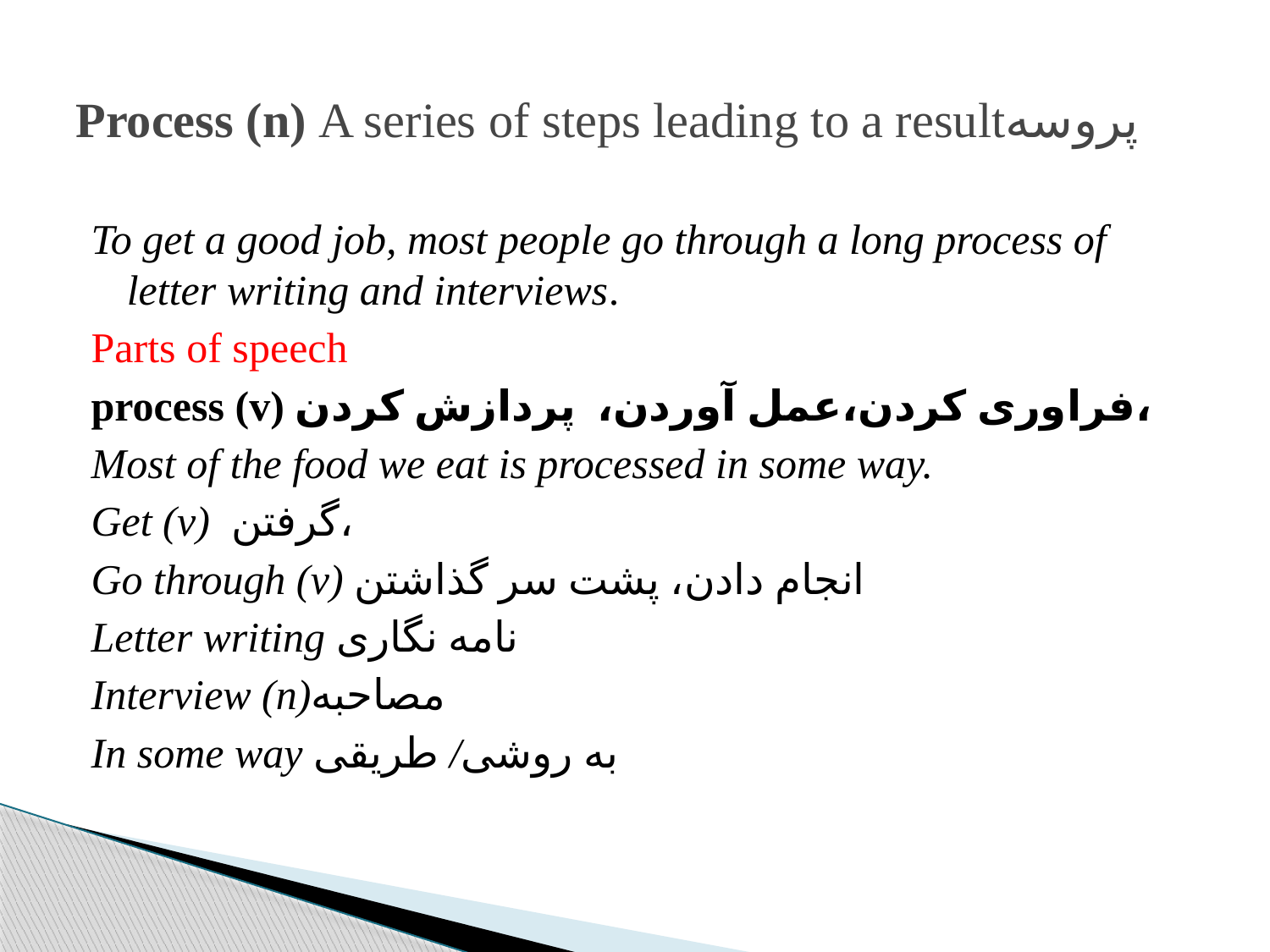

# Process (n) A series of steps leading to a resultپروسه
To get a good job, most people go through a long process of letter writing and interviews.
Parts of speech
process (v) فراوری کردن،عمل آوردن،  پردازش کردن،
Most of the food we eat is processed in some way.
Get (v)  گرفتن،
Go through (v) انجام دادن، پشت سر گذاشتن
Letter writing نامه نگاری
Interview (n)مصاحبه
In some way به روشی/ طریقی